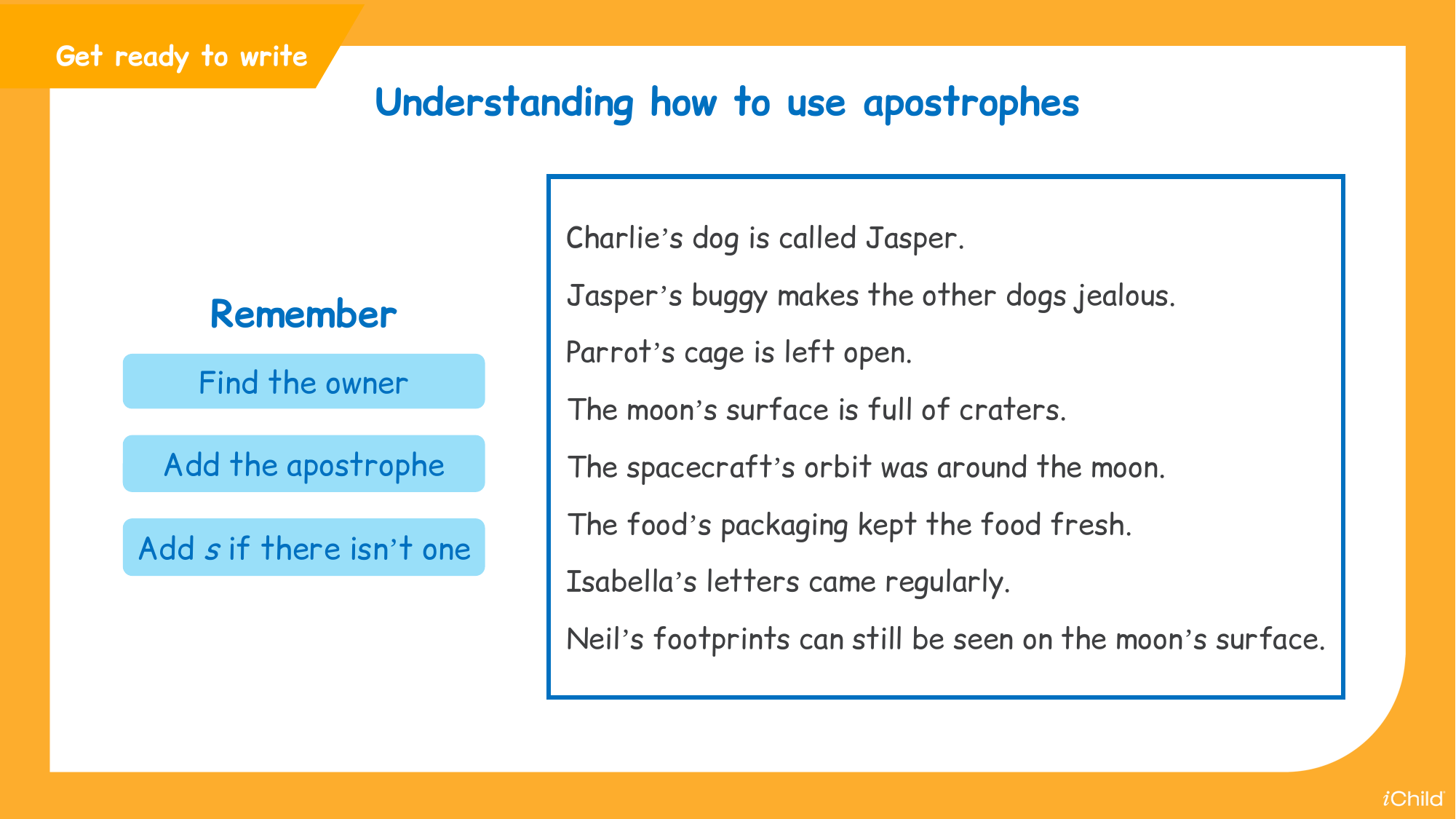

Get ready to write
Understanding how to use apostrophes
Charlie’s dog is called Jasper.
Jasper’s buggy makes the other dogs jealous.
Parrot’s cage is left open.
The moon’s surface is full of craters.
The spacecraft’s orbit was around the moon.
The food’s packaging kept the food fresh.
Isabella’s letters came regularly.
Neil’s footprints can still be seen on the moon’s surface.
Remember
Find the owner
Add the apostrophe
Add s if there isn’t one